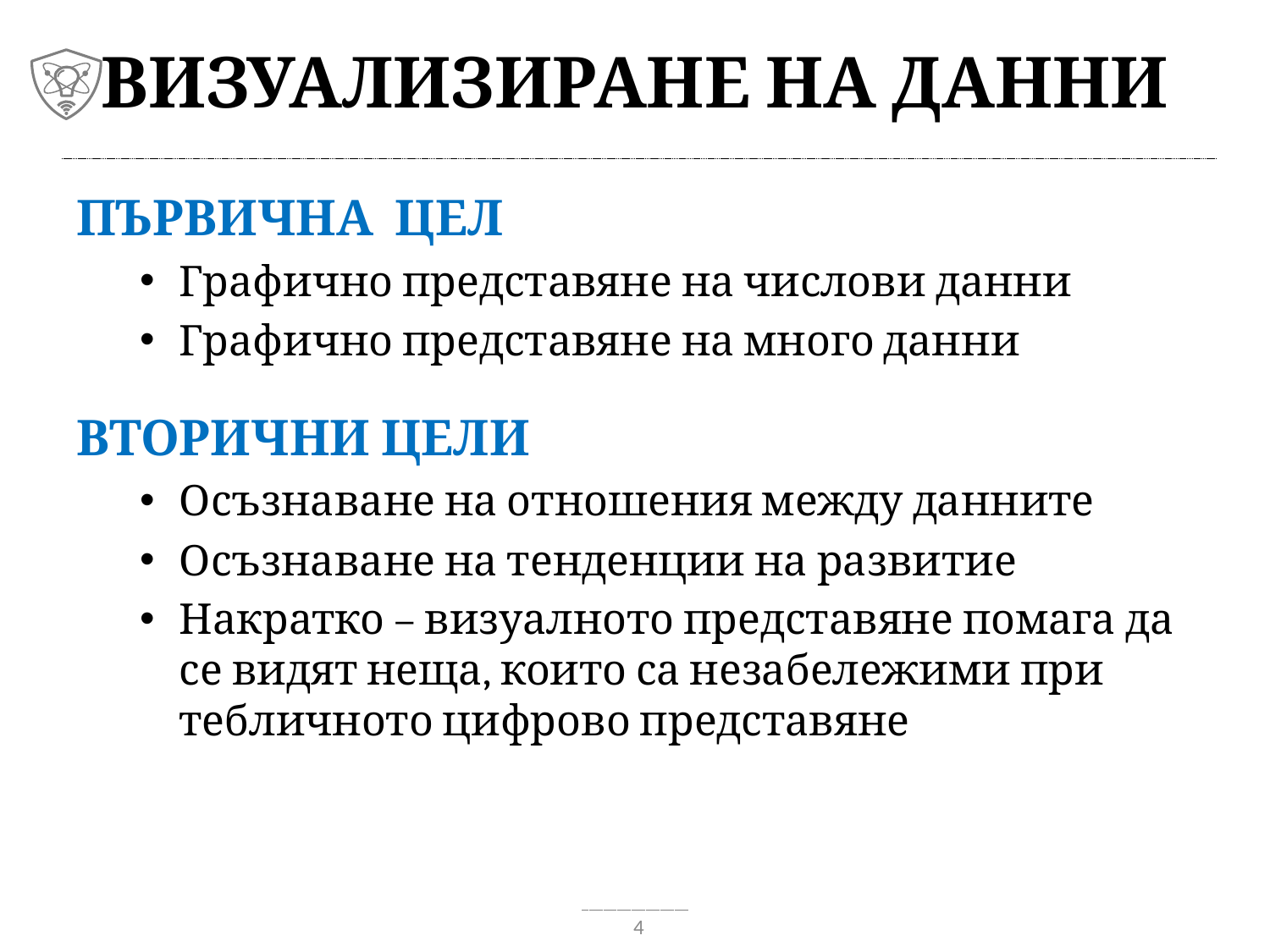

# Визуализиране на данни
Първична  цел
Графично представяне на числови данни
Графично представяне на много данни
Вторични цели
Осъзнаване на отношения между данните
Осъзнаване на тенденции на развитие
Накратко – визуалното представяне помага да се видят неща, които са незабележими при тебличното цифрово представяне
4